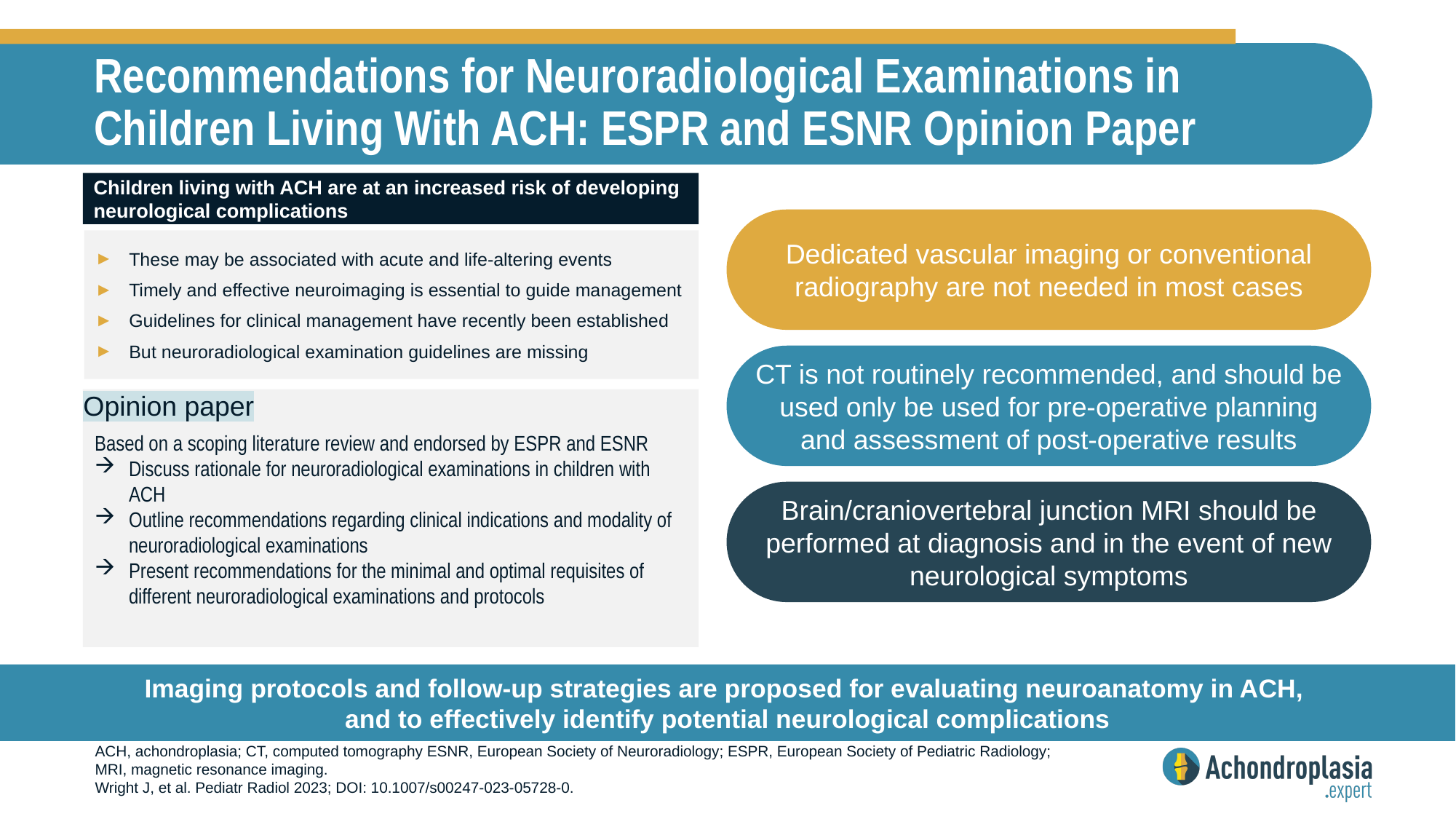

# Recommendations for Neuroradiological Examinations in Children Living With ACH: ESPR and ESNR Opinion Paper
Children living with ACH are at an increased risk of developing neurological complications
Dedicated vascular imaging or conventional radiography are not needed in most cases
These may be associated with acute and life-altering events
Timely and effective neuroimaging is essential to guide management
Guidelines for clinical management have recently been established
But neuroradiological examination guidelines are missing
CT is not routinely recommended, and should be used only be used for pre-operative planning and assessment of post-operative results
Opinion paper

Based on a scoping literature review and endorsed by ESPR and ESNR
Discuss rationale for neuroradiological examinations in children with ACH
Outline recommendations regarding clinical indications and modality of neuroradiological examinations
Present recommendations for the minimal and optimal requisites of different neuroradiological examinations and protocols
Brain/craniovertebral junction MRI should be performed at diagnosis and in the event of new neurological symptoms
Imaging protocols and follow-up strategies are proposed for evaluating neuroanatomy in ACH,
and to effectively identify potential neurological complications
ACH, achondroplasia; CT, computed tomography ESNR, European Society of Neuroradiology; ESPR, European Society of Pediatric Radiology;
MRI, magnetic resonance imaging.
Wright J, et al. Pediatr Radiol 2023; DOI: 10.1007/s00247-023-05728-0.